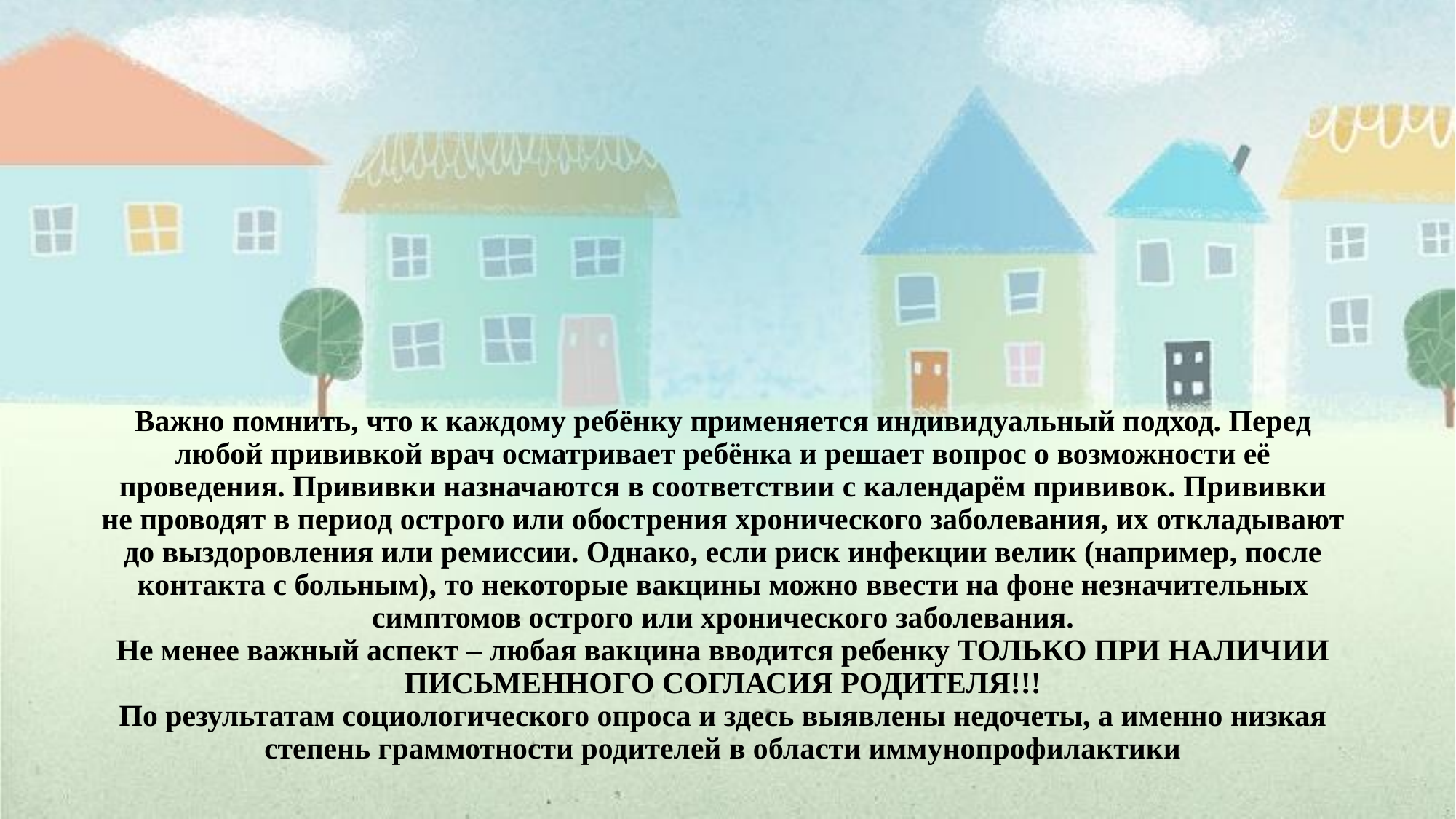

# Важно помнить, что к каждому ребёнку применяется индивидуальный подход. Перед любой прививкой врач осматривает ребёнка и решает вопрос о возможности её проведения. Прививки назначаются в соответствии с календарём прививок. Прививки не проводят в период острого или обострения хронического заболевания, их откладывают до выздоровления или ремиссии. Однако, если риск инфекции велик (например, после контакта с больным), то некоторые вакцины можно ввести на фоне незначительных симптомов острого или хронического заболевания. Не менее важный аспект – любая вакцина вводится ребенку ТОЛЬКО ПРИ НАЛИЧИИ ПИСЬМЕННОГО СОГЛАСИЯ РОДИТЕЛЯ!!! По результатам социологического опроса и здесь выявлены недочеты, а именно низкая степень граммотности родителей в области иммунопрофилактики